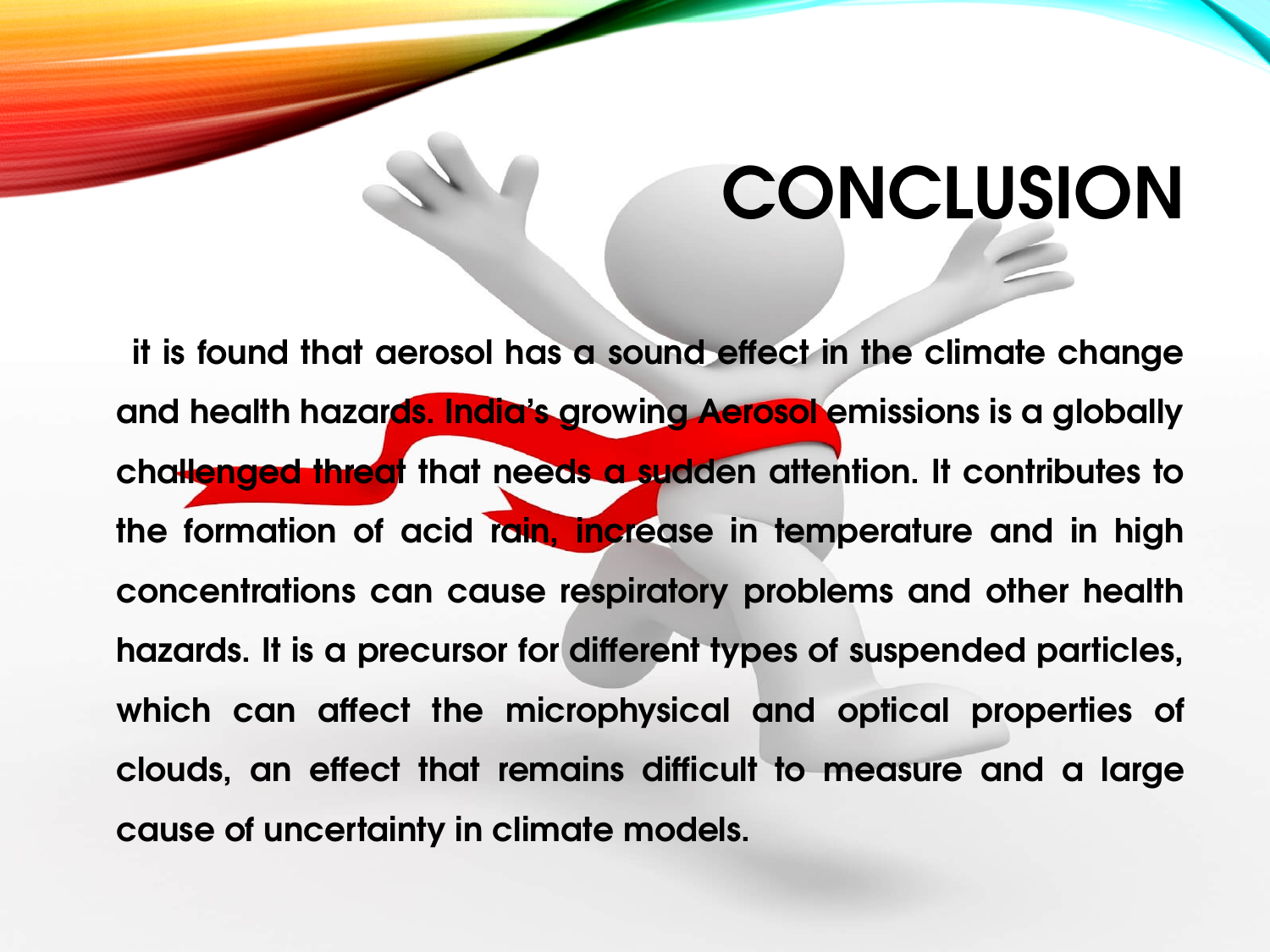

# COnCLUSION
    it is found that aerosol has a sound effect in the climate change and health hazards. India’s growing Aerosol emissions is a globally challenged threat that needs a sudden attention. It contributes to the formation of acid rain, increase in temperature and in high concentrations can cause respiratory problems and other health hazards. It is a precursor for different types of suspended particles, which can affect the microphysical and optical properties of clouds, an effect that remains difficult to measure and a large cause of uncertainty in climate models.